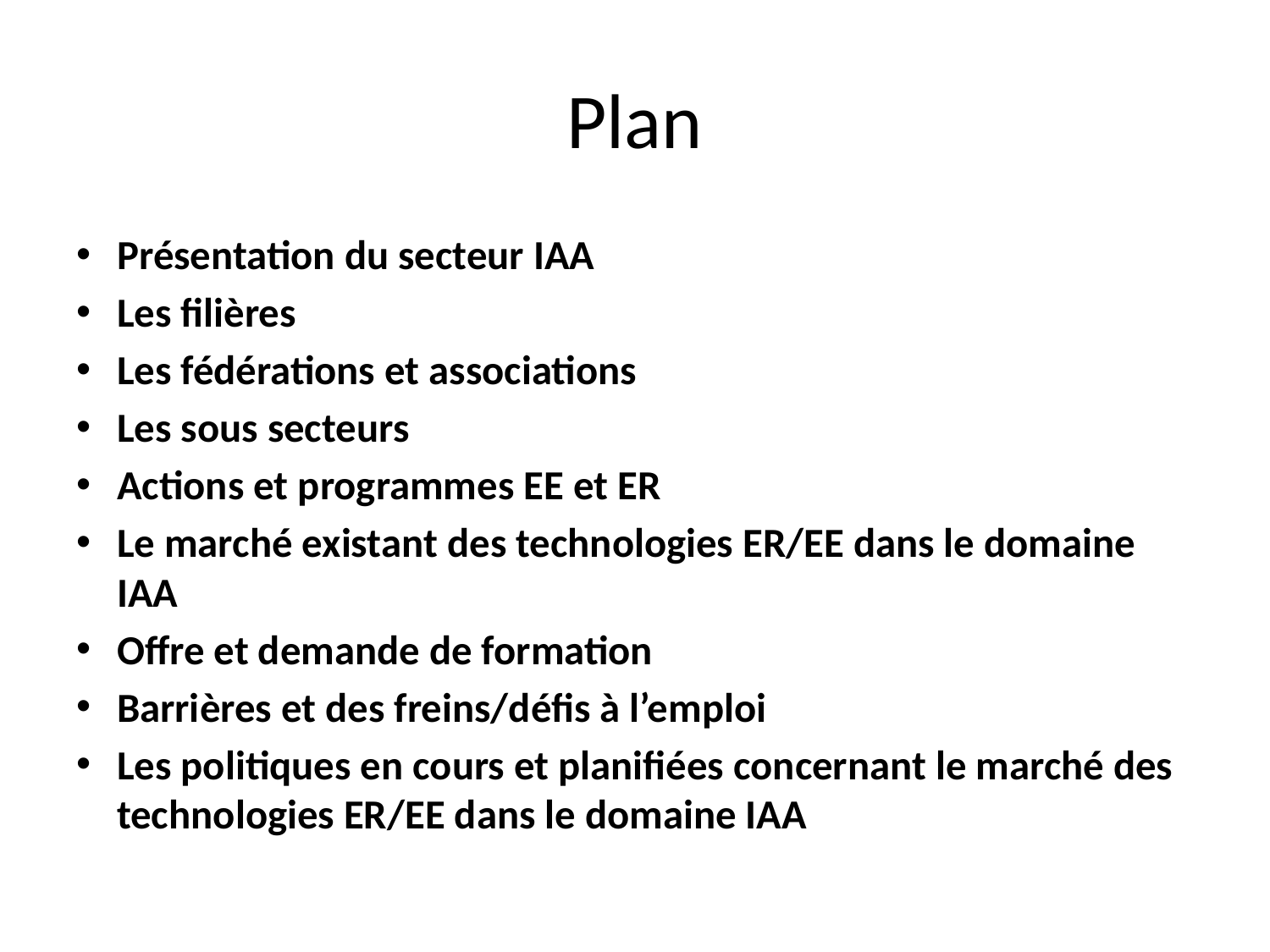

# Plan
Présentation du secteur IAA
Les filières
Les fédérations et associations
Les sous secteurs
Actions et programmes EE et ER
Le marché existant des technologies ER/EE dans le domaine IAA
Offre et demande de formation
Barrières et des freins/défis à l’emploi
Les politiques en cours et planifiées concernant le marché des technologies ER/EE dans le domaine IAA